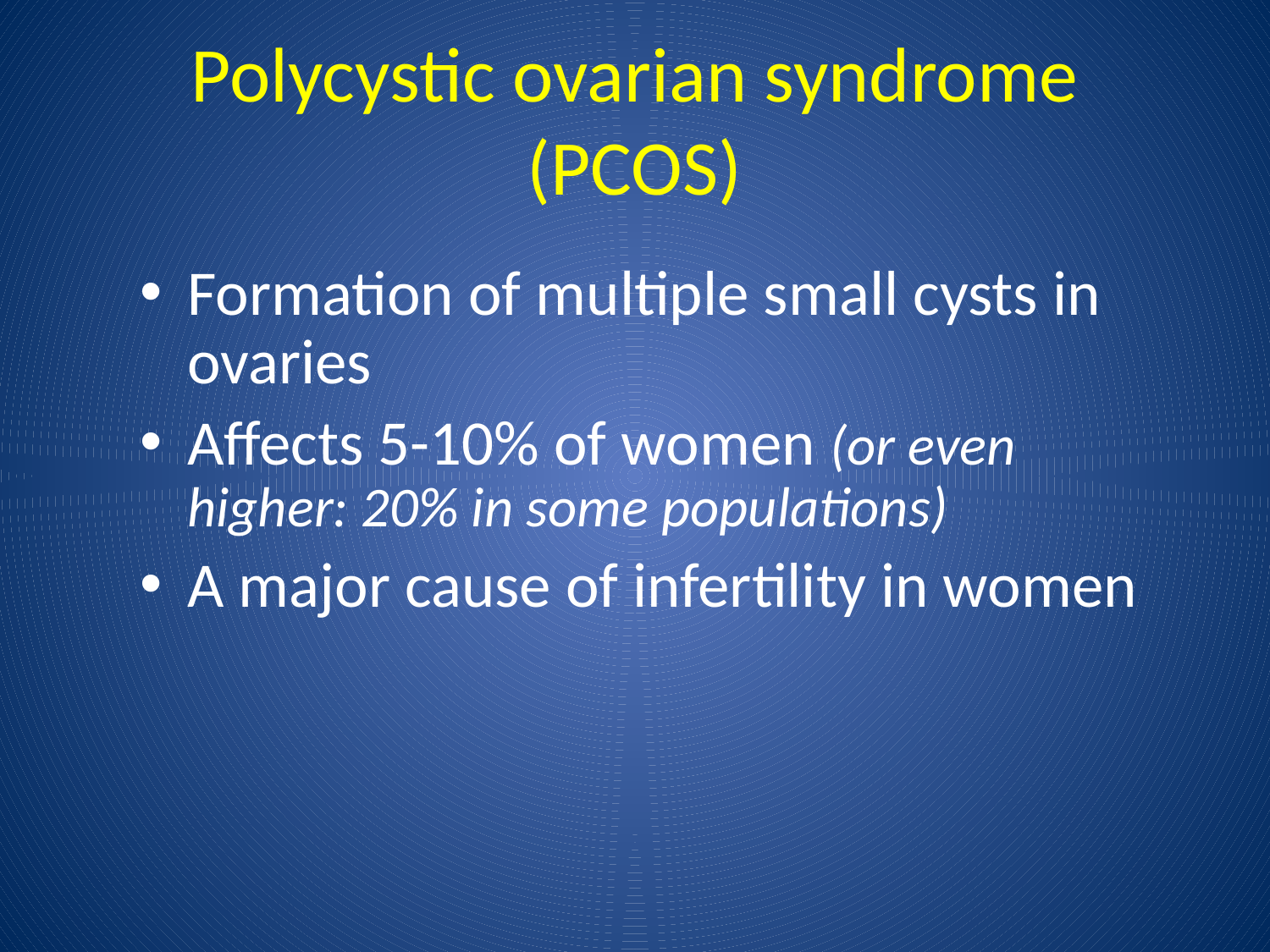

# Polycystic ovarian syndrome (PCOS)
Formation of multiple small cysts in ovaries
Affects 5-10% of women (or even higher: 20% in some populations)
A major cause of infertility in women